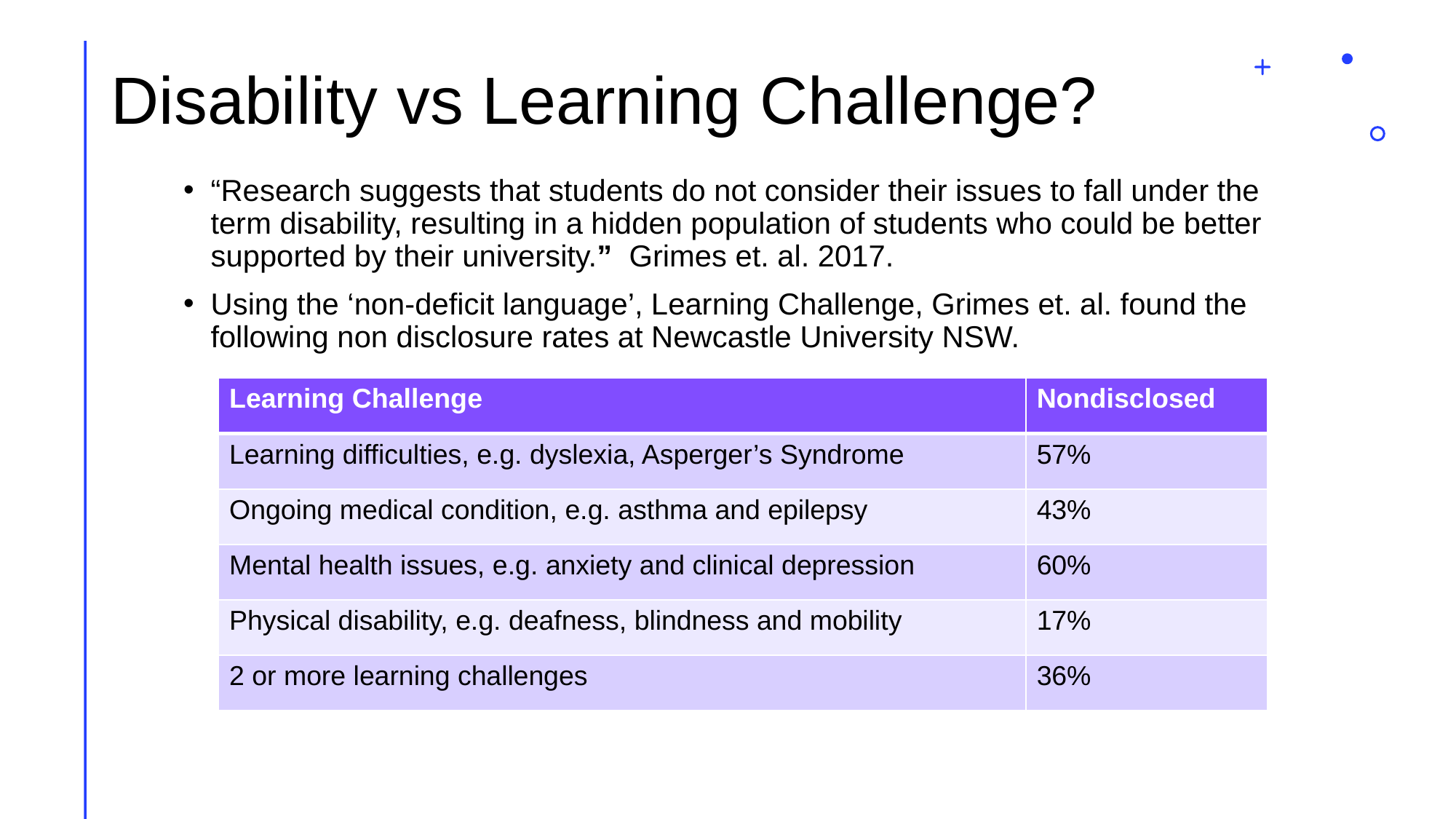

# Disability vs Learning Challenge?
“Research suggests that students do not consider their issues to fall under the term disability, resulting in a hidden population of students who could be better supported by their university.”  Grimes et. al. 2017.
Using the ‘non-deficit language’, Learning Challenge, Grimes et. al. found the following non disclosure rates at Newcastle University NSW.
| Learning Challenge | Nondisclosed |
| --- | --- |
| Learning difficulties, e.g. dyslexia, Asperger’s Syndrome | 57% |
| Ongoing medical condition, e.g. asthma and epilepsy | 43% |
| Mental health issues, e.g. anxiety and clinical depression | 60% |
| Physical disability, e.g. deafness, blindness and mobility | 17% |
| 2 or more learning challenges | 36% |